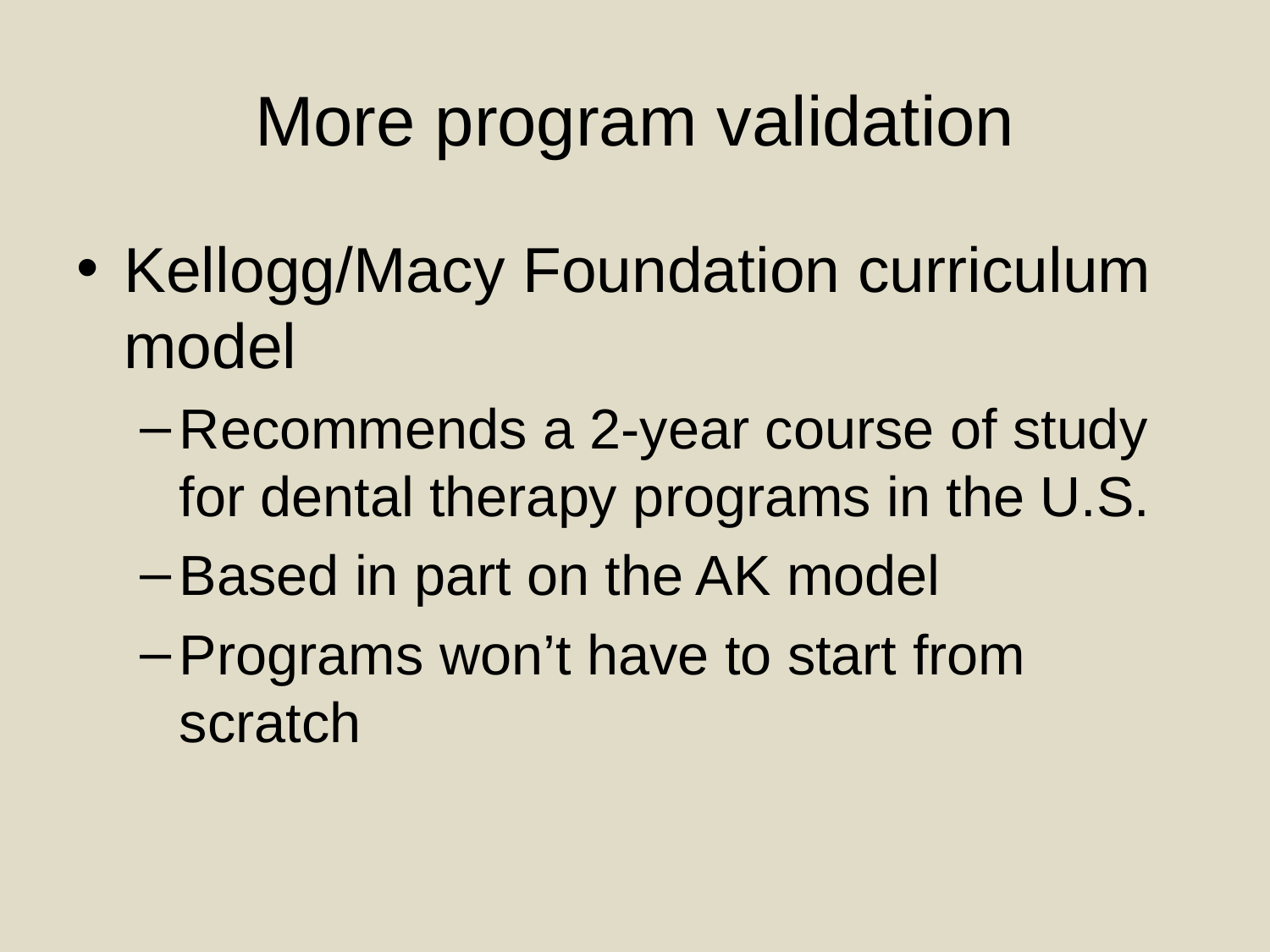

# More program validation
Kellogg/Macy Foundation curriculum model
Recommends a 2-year course of study for dental therapy programs in the U.S.
Based in part on the AK model
Programs won’t have to start from scratch